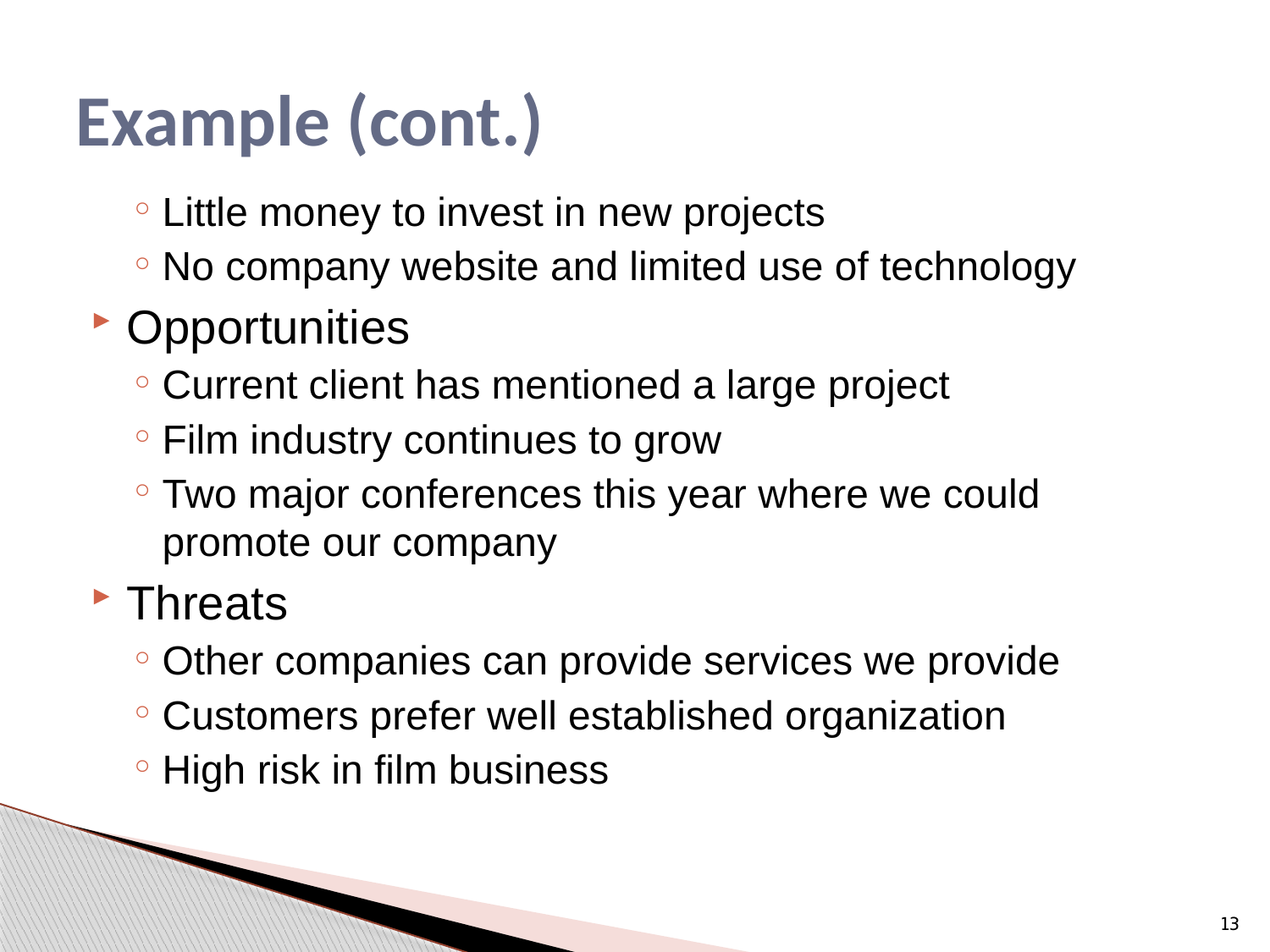

# Example (cont.)
Little money to invest in new projects
No company website and limited use of technology
Opportunities
Current client has mentioned a large project
Film industry continues to grow
Two major conferences this year where we could promote our company
Threats
Other companies can provide services we provide
Customers prefer well established organization
High risk in film business
13